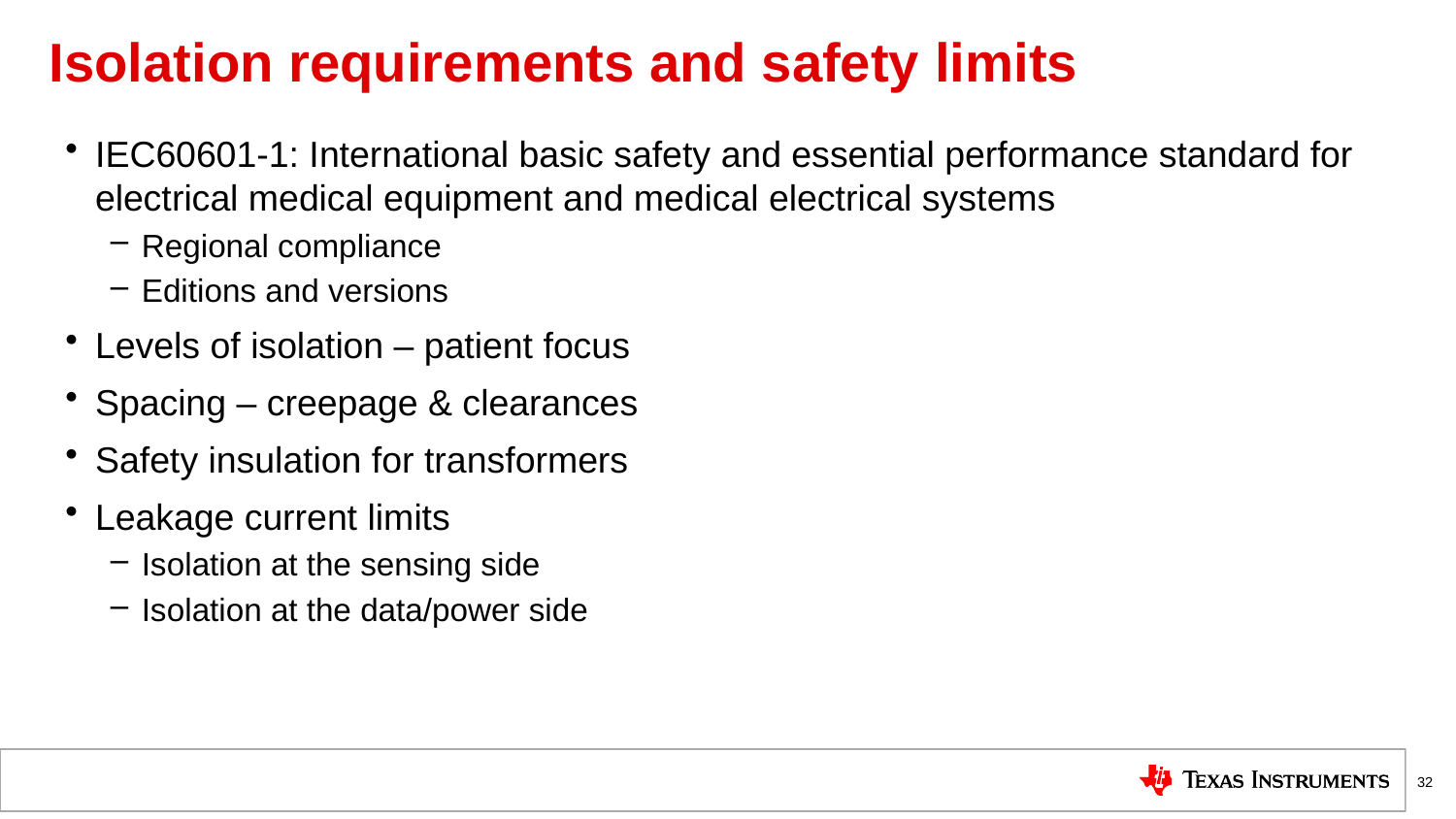

# Isolation requirements and safety limits
IEC60601-1: International basic safety and essential performance standard for electrical medical equipment and medical electrical systems
Regional compliance
Editions and versions
Levels of isolation – patient focus
Spacing – creepage & clearances
Safety insulation for transformers
Leakage current limits
Isolation at the sensing side
Isolation at the data/power side

32